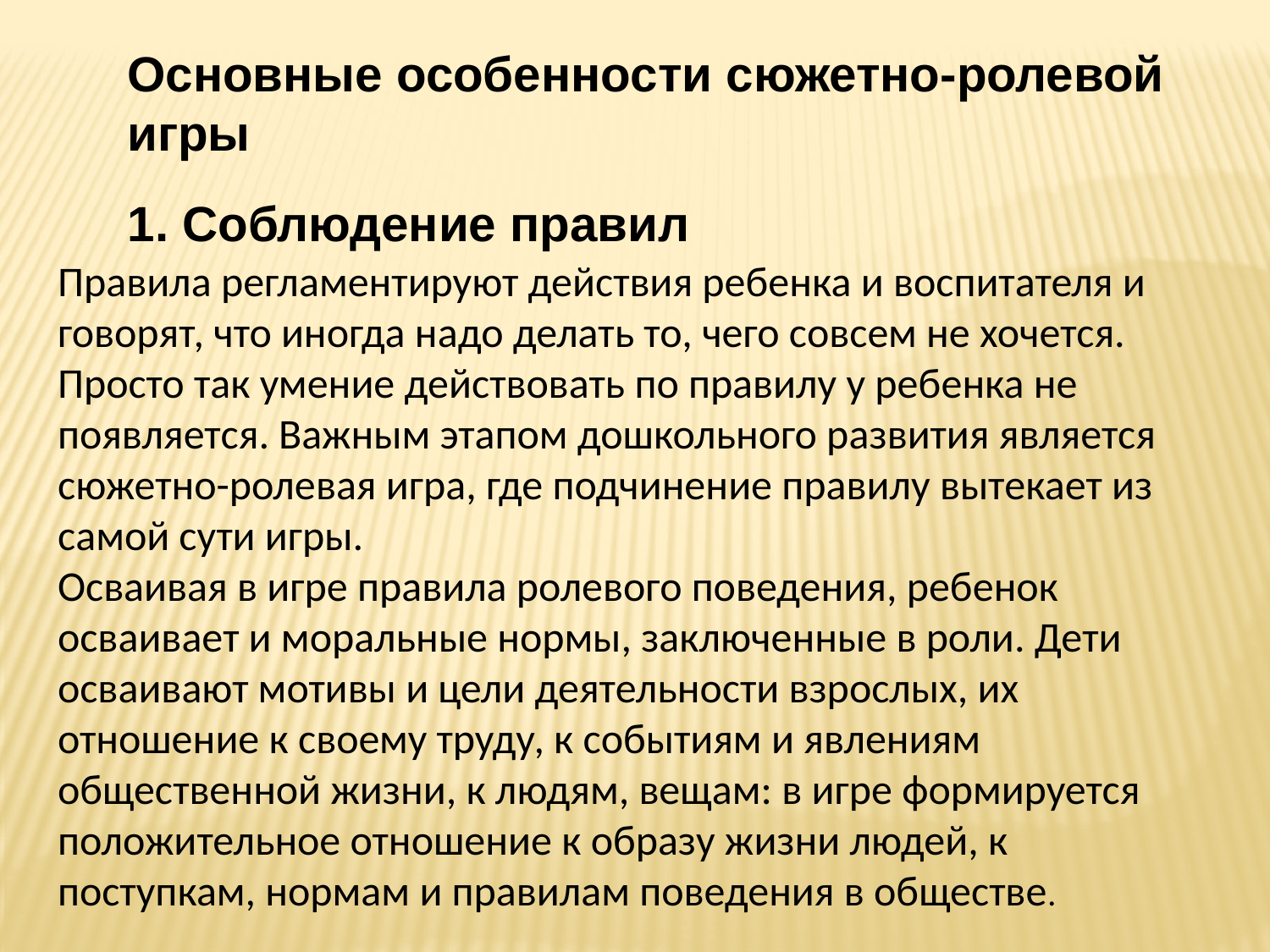

Основные особенности сюжетно-ролевой игры
1. Соблюдение правил
Правила регламентируют действия ребенка и воспитателя и говорят, что иногда надо делать то, чего совсем не хочется. Просто так умение действовать по правилу у ребенка не появляется. Важным этапом дошкольного развития является сюжетно-ролевая игра, где подчинение правилу вытекает из самой сути игры.
Осваивая в игре правила ролевого поведения, ребенок осваивает и моральные нормы, заключенные в роли. Дети осваивают мотивы и цели деятельности взрослых, их отношение к своему труду, к событиям и явлениям общественной жизни, к людям, вещам: в игре формируется положительное отношение к образу жизни людей, к поступкам, нормам и правилам поведения в обществе.